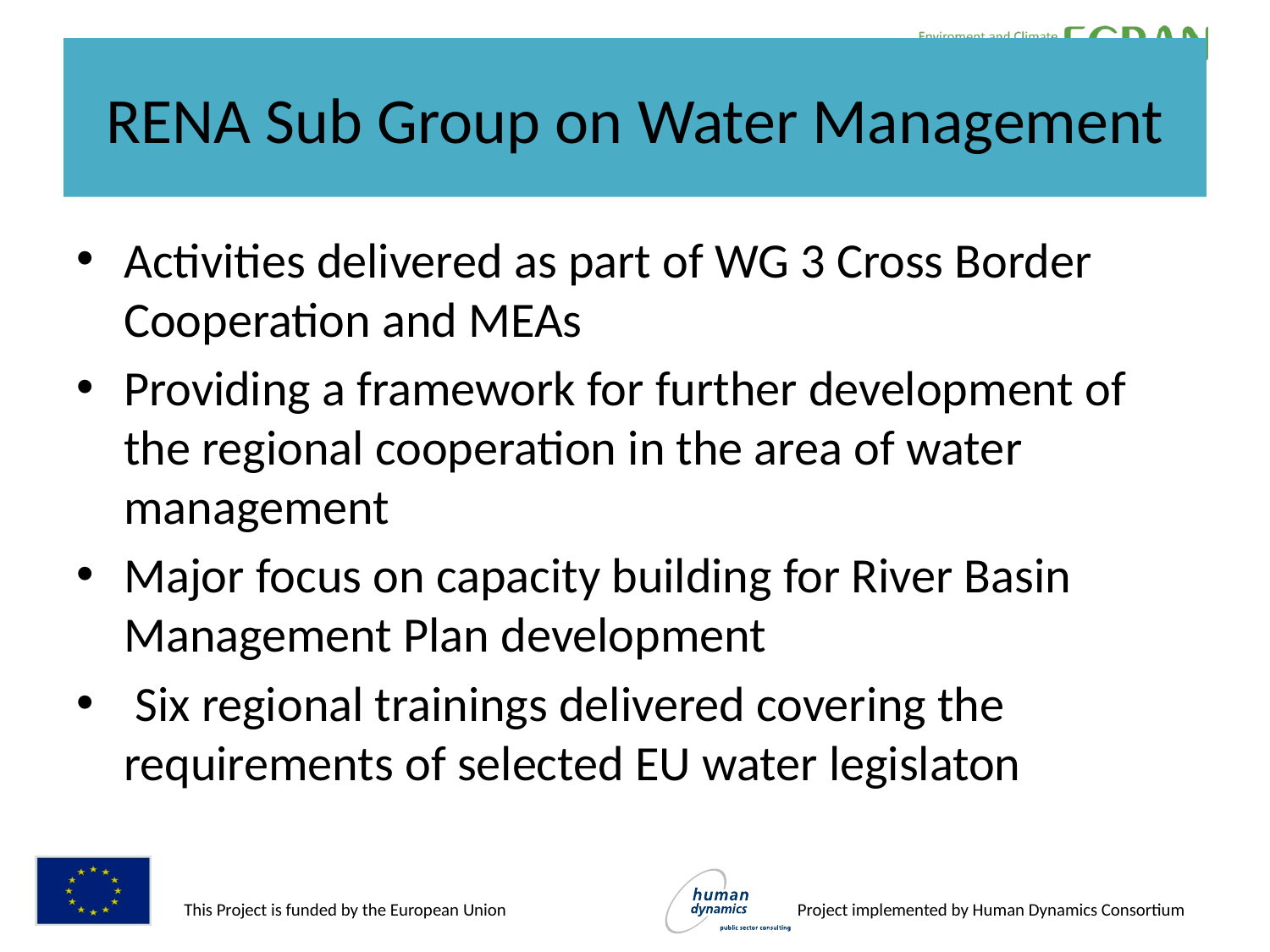

# RENA Sub Group on Water Management
Activities delivered as part of WG 3 Cross Border Cooperation and MEAs
Providing a framework for further development of the regional cooperation in the area of water management
Major focus on capacity building for River Basin Management Plan development
 Six regional trainings delivered covering the requirements of selected EU water legislaton